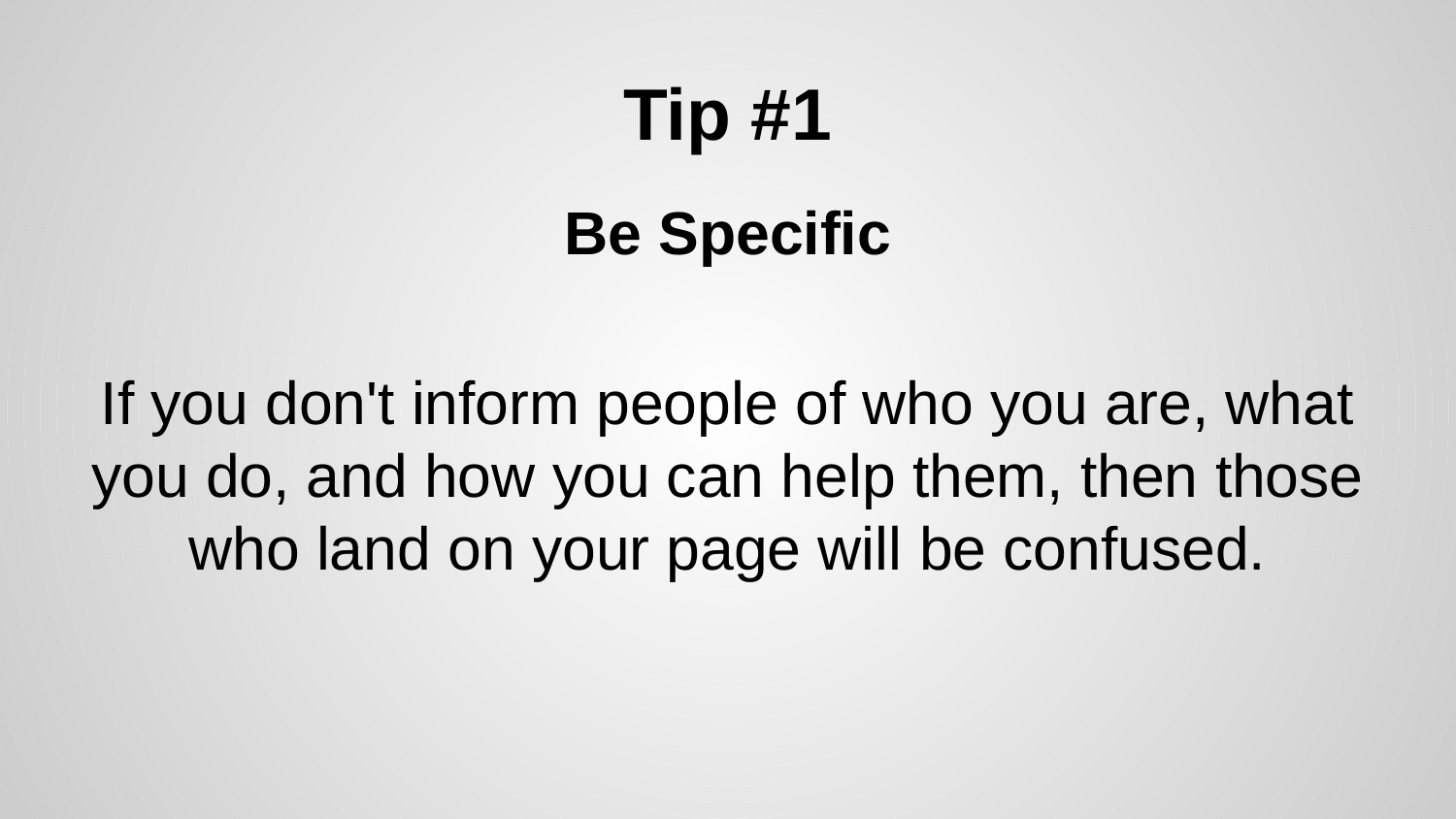

# Tip #1
Be Specific

If you don't inform people of who you are, what you do, and how you can help them, then those who land on your page will be confused.